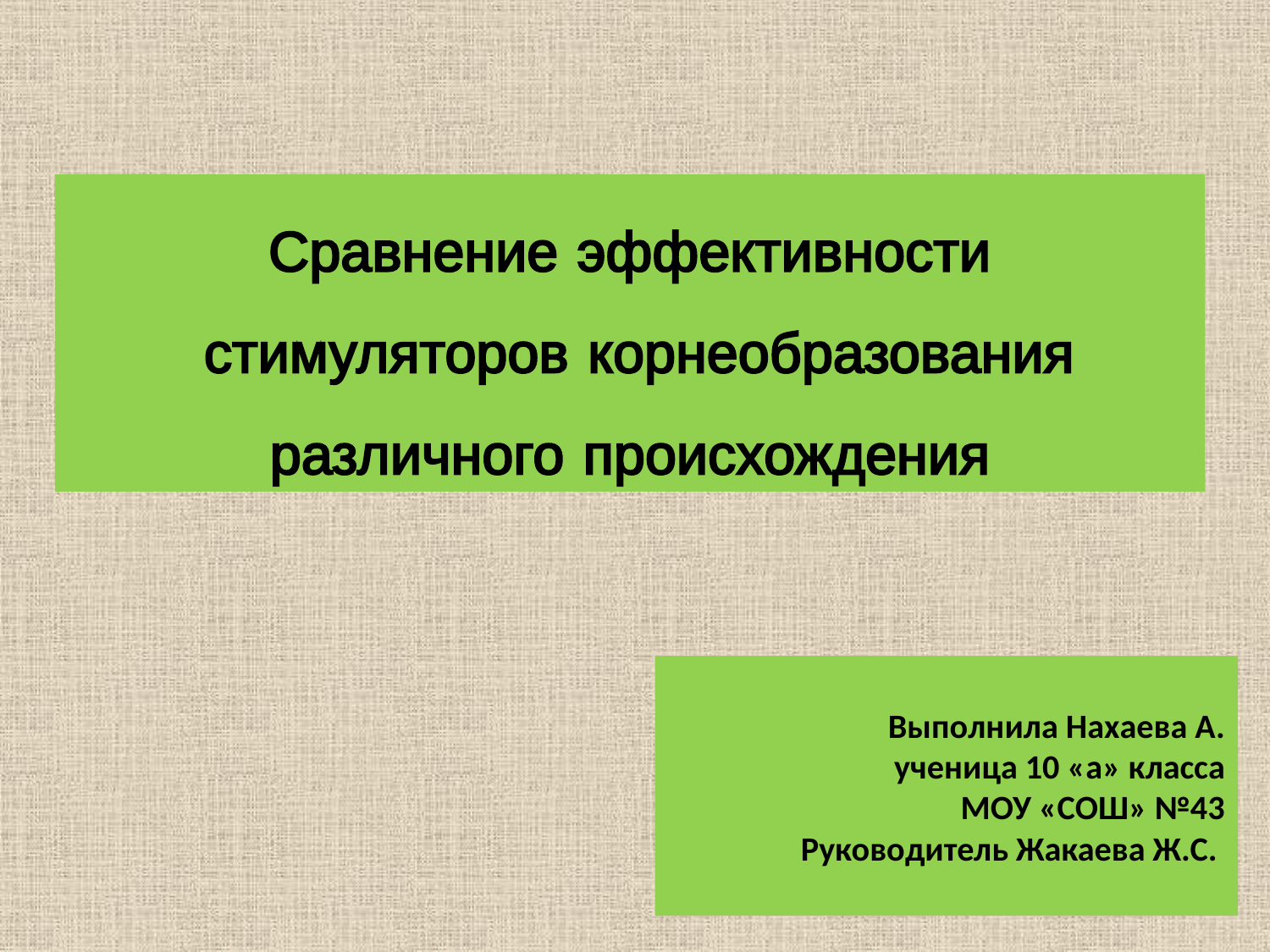

Сравнение эффективности
 стимуляторов корнеобразования
различного происхождения
# Выполнила Нахаева А. ученица 10 «а» класса МОУ «СОШ» №43 Руководитель Жакаева Ж.С.